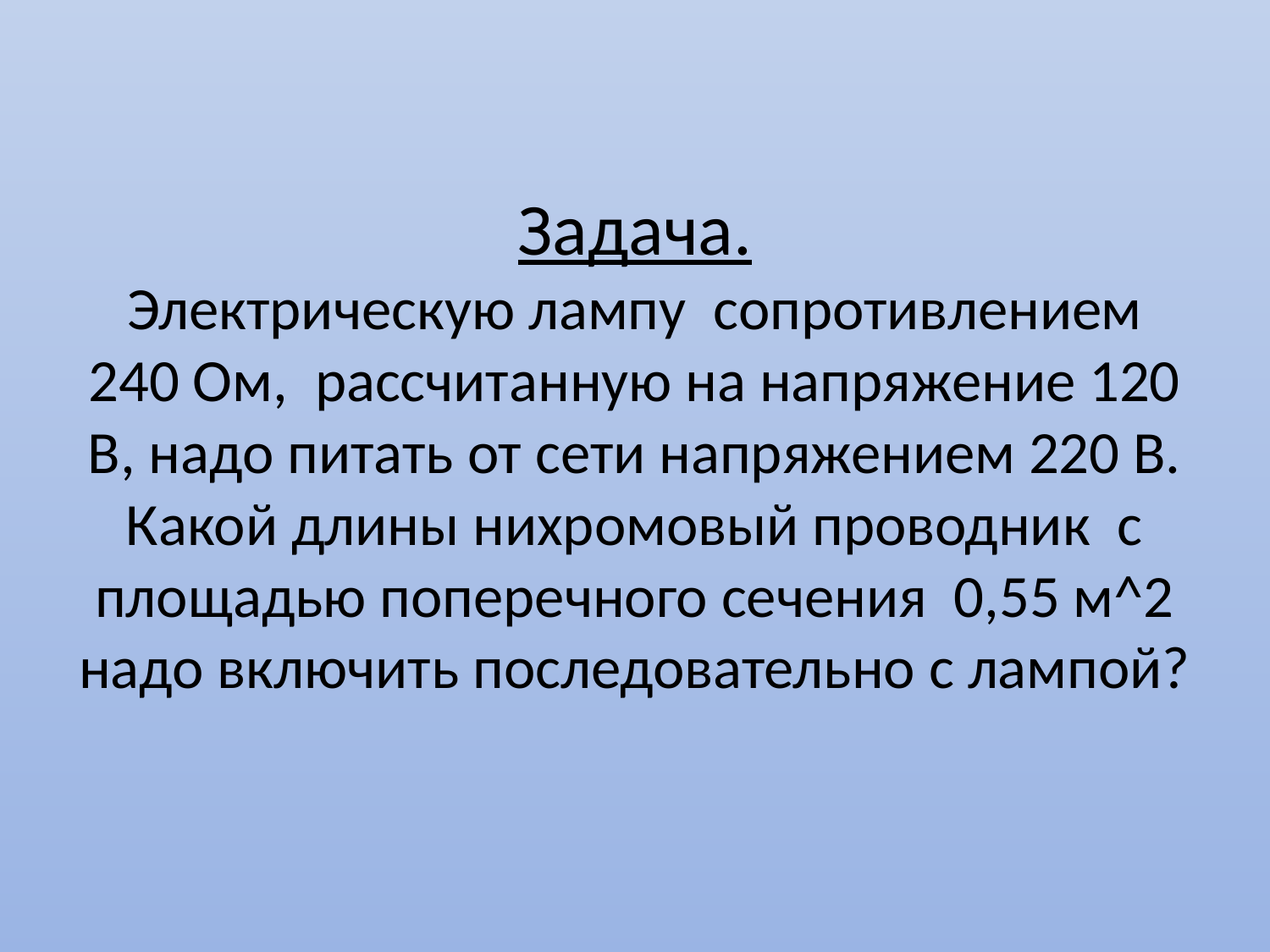

# Задача. Электрическую лампу  сопротивлением 240 Ом,  рассчитанную на напряжение 120 В, надо питать от сети напряжением 220 В. Какой длины нихромовый проводник  с площадью поперечного сечения  0,55 м^2 надо включить последовательно с лампой?